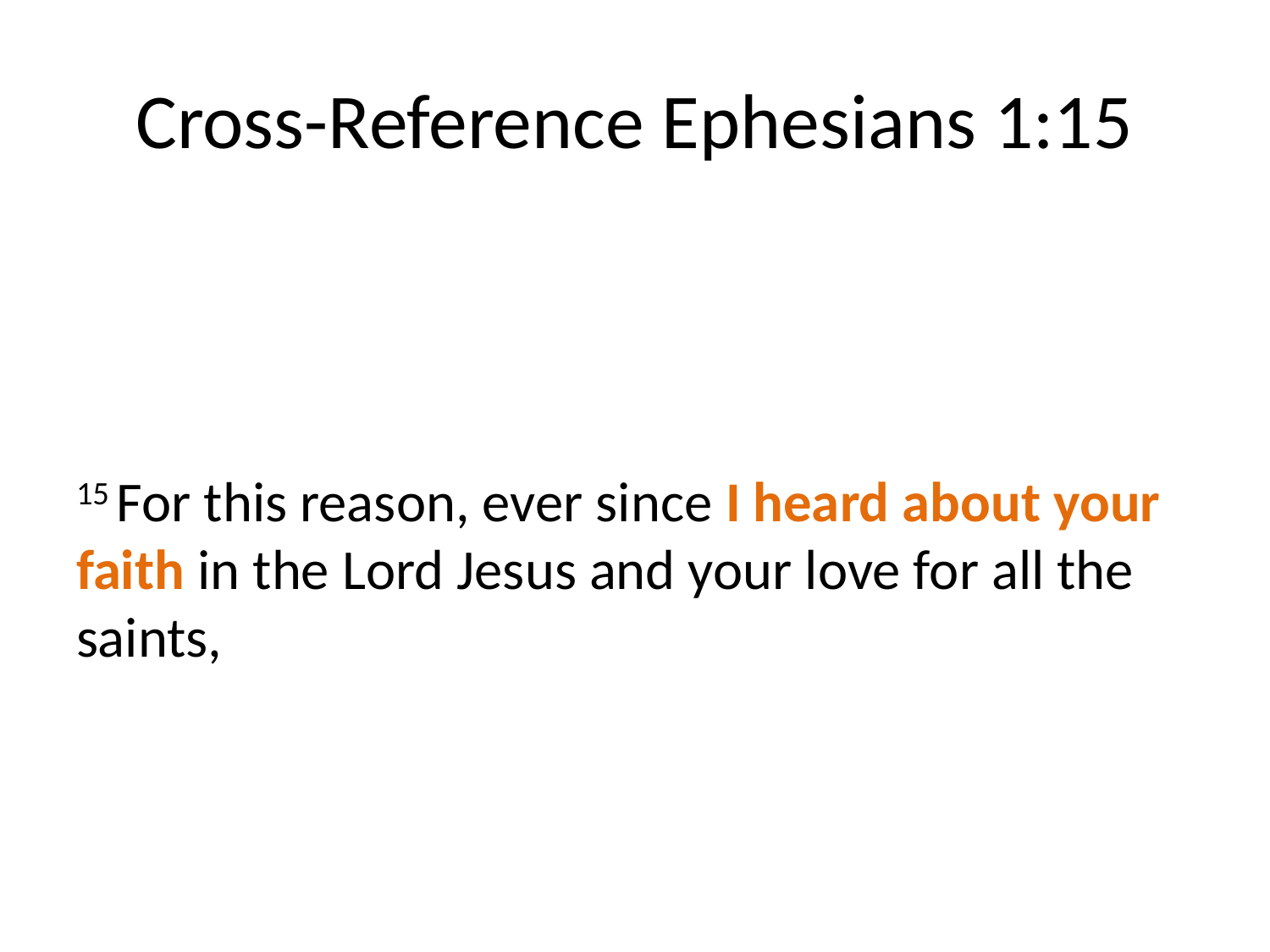

# Cross-Reference Ephesians 1:15

15 For this reason, ever since I heard about your faith in the Lord Jesus and your love for all the saints,